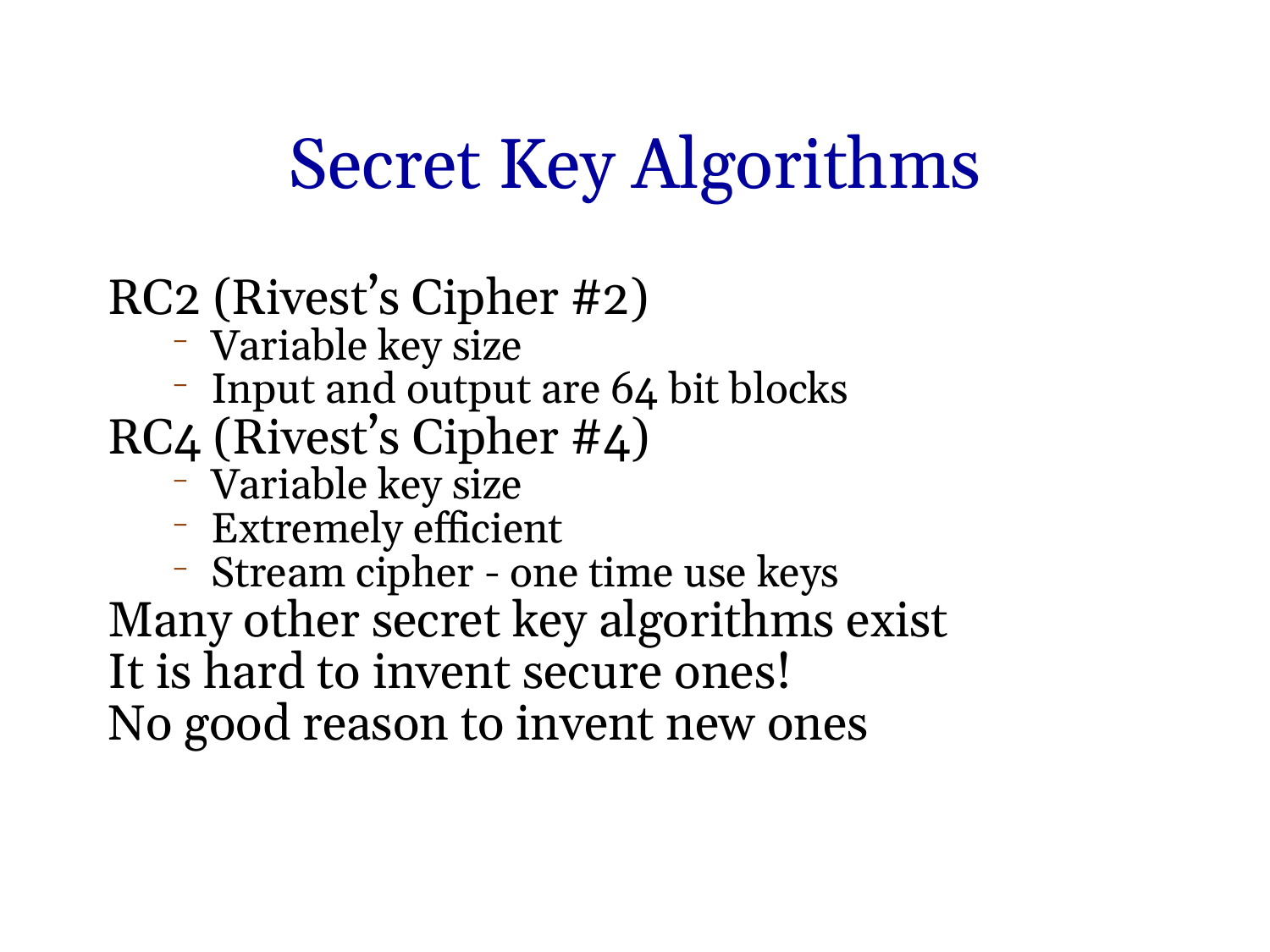

# Secret Key Algorithms
RC2 (Rivest’s Cipher #2)
Variable key size
Input and output are 64 bit blocks
RC4 (Rivest’s Cipher #4)
Variable key size
Extremely efficient
Stream cipher - one time use keys
Many other secret key algorithms exist
It is hard to invent secure ones!
No good reason to invent new ones